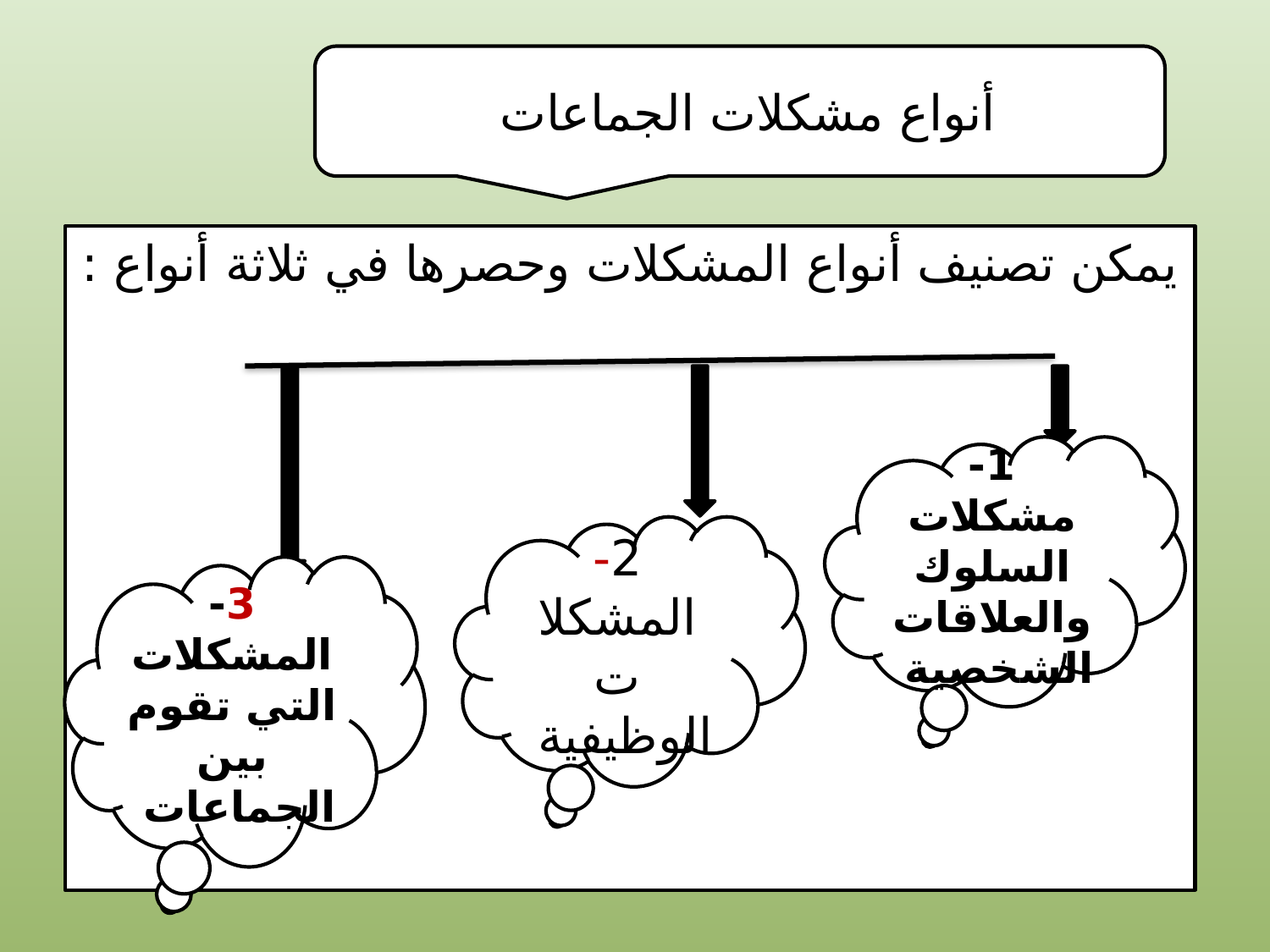

أنواع مشكلات الجماعات
يمكن تصنيف أنواع المشكلات وحصرها في ثلاثة أنواع :

1- مشكلات السلوك والعلاقات الشخصية
2- المشكلات الوظيفية
3- المشكلات التي تقوم بين الجماعات